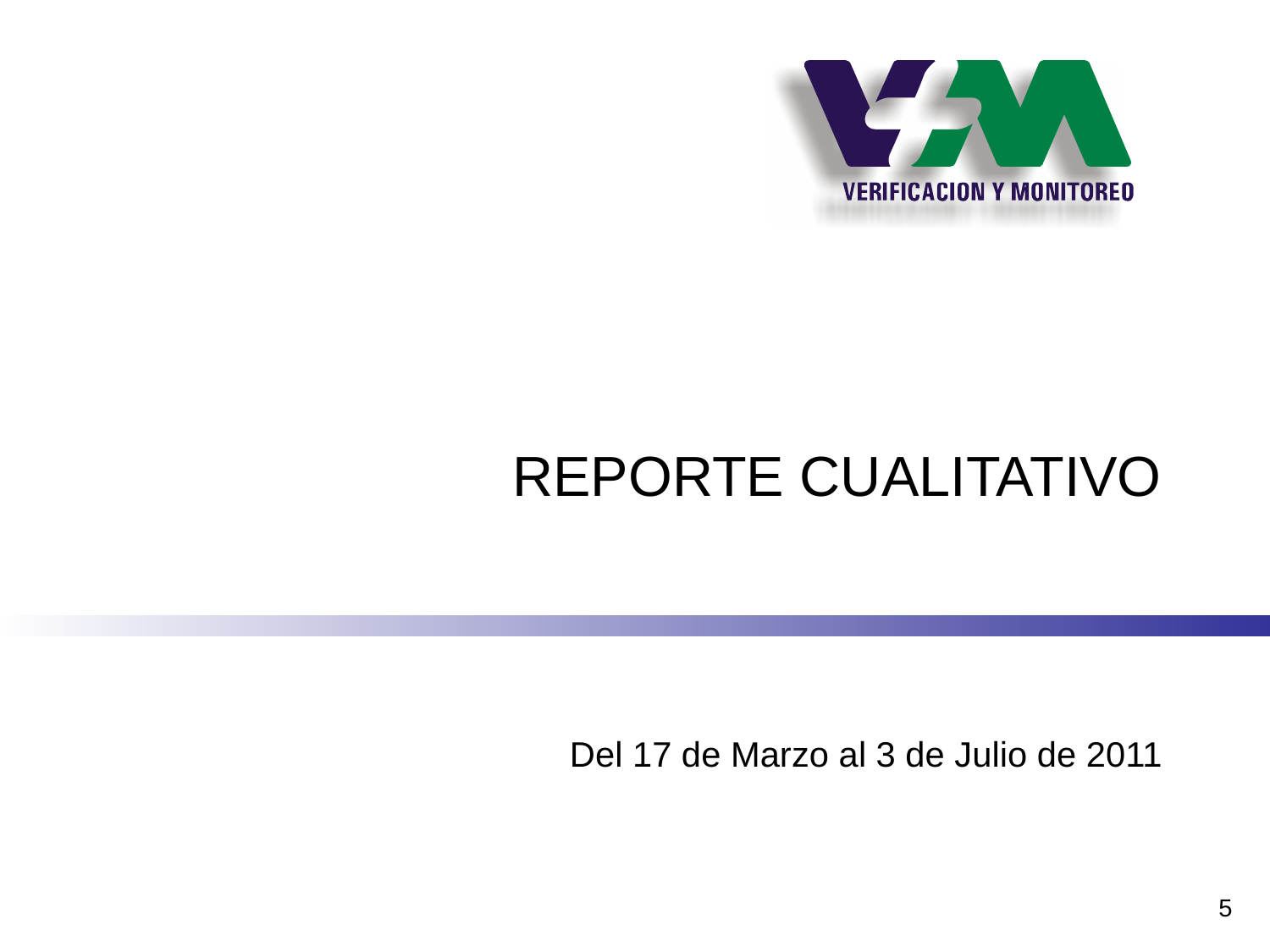

# REPORTE CUALITATIVO

Del 17 de Marzo al 3 de Julio de 2011
5